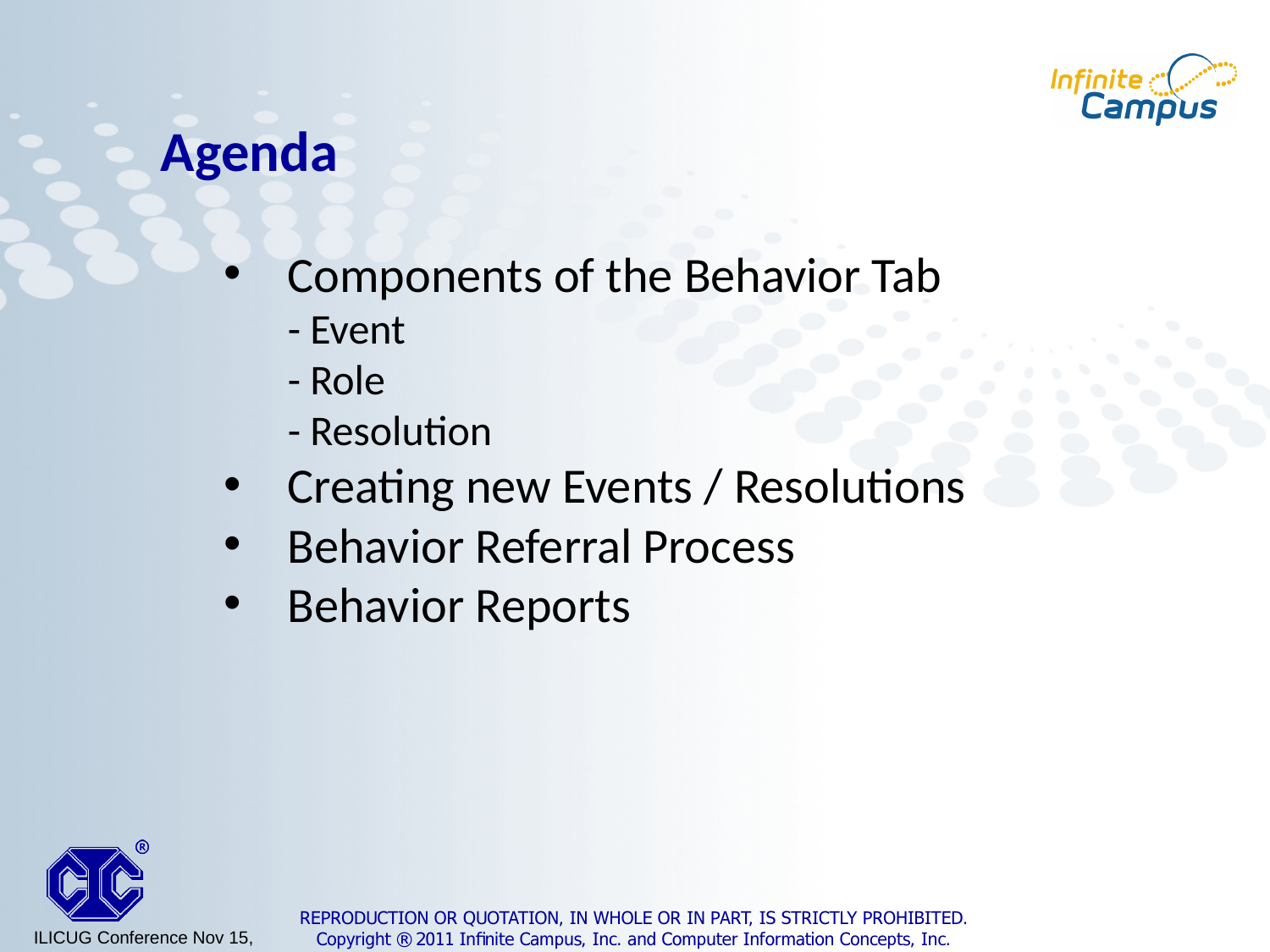

Agenda

Components of the Behavior Tab
	- Event
	- Role
	- Resolution
Creating new Events / Resolutions
Behavior Referral Process
Behavior Reports

ILICUG Conference Nov 15, 2011